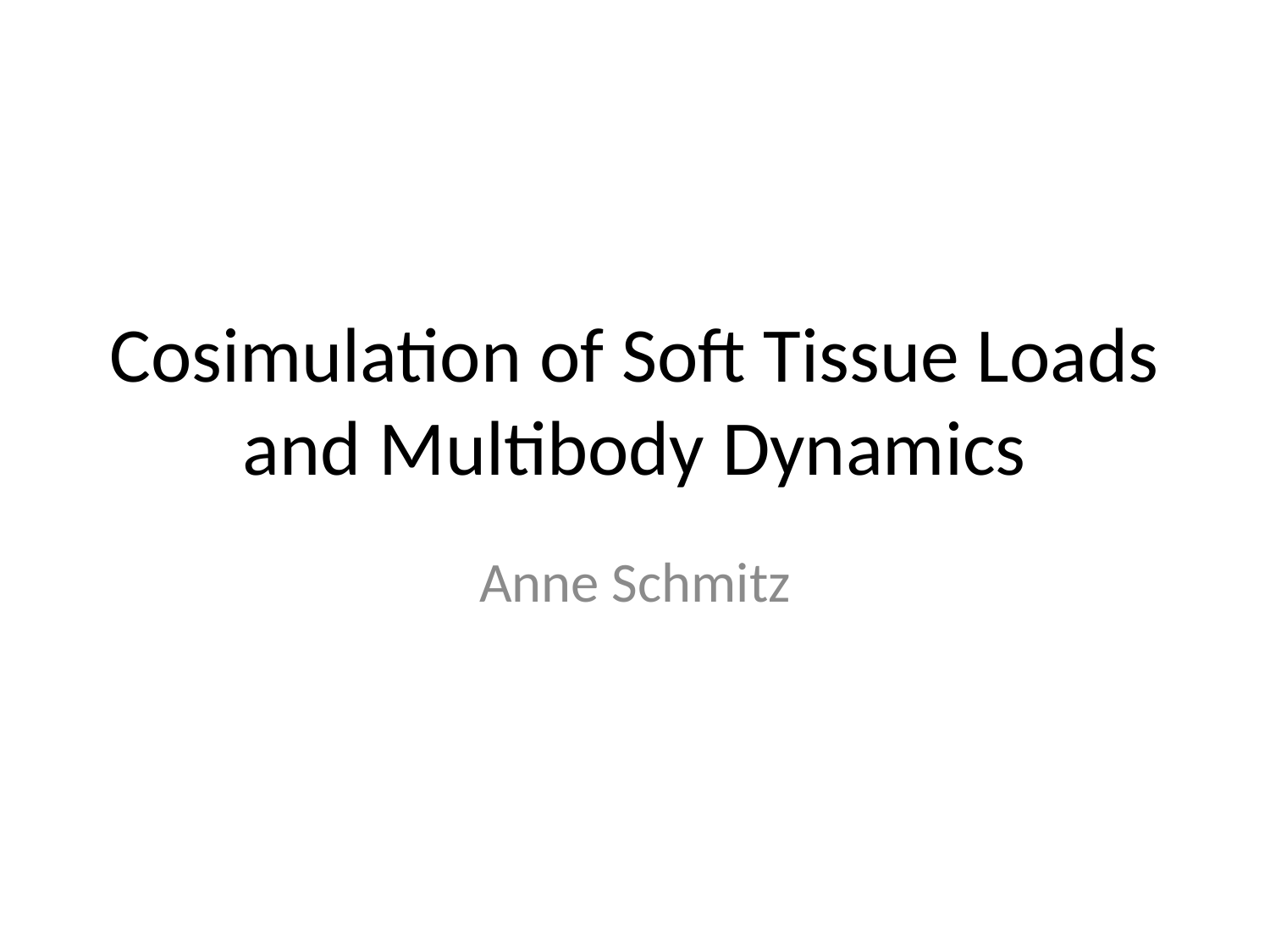

# Cosimulation of Soft Tissue Loads and Multibody Dynamics
Anne Schmitz